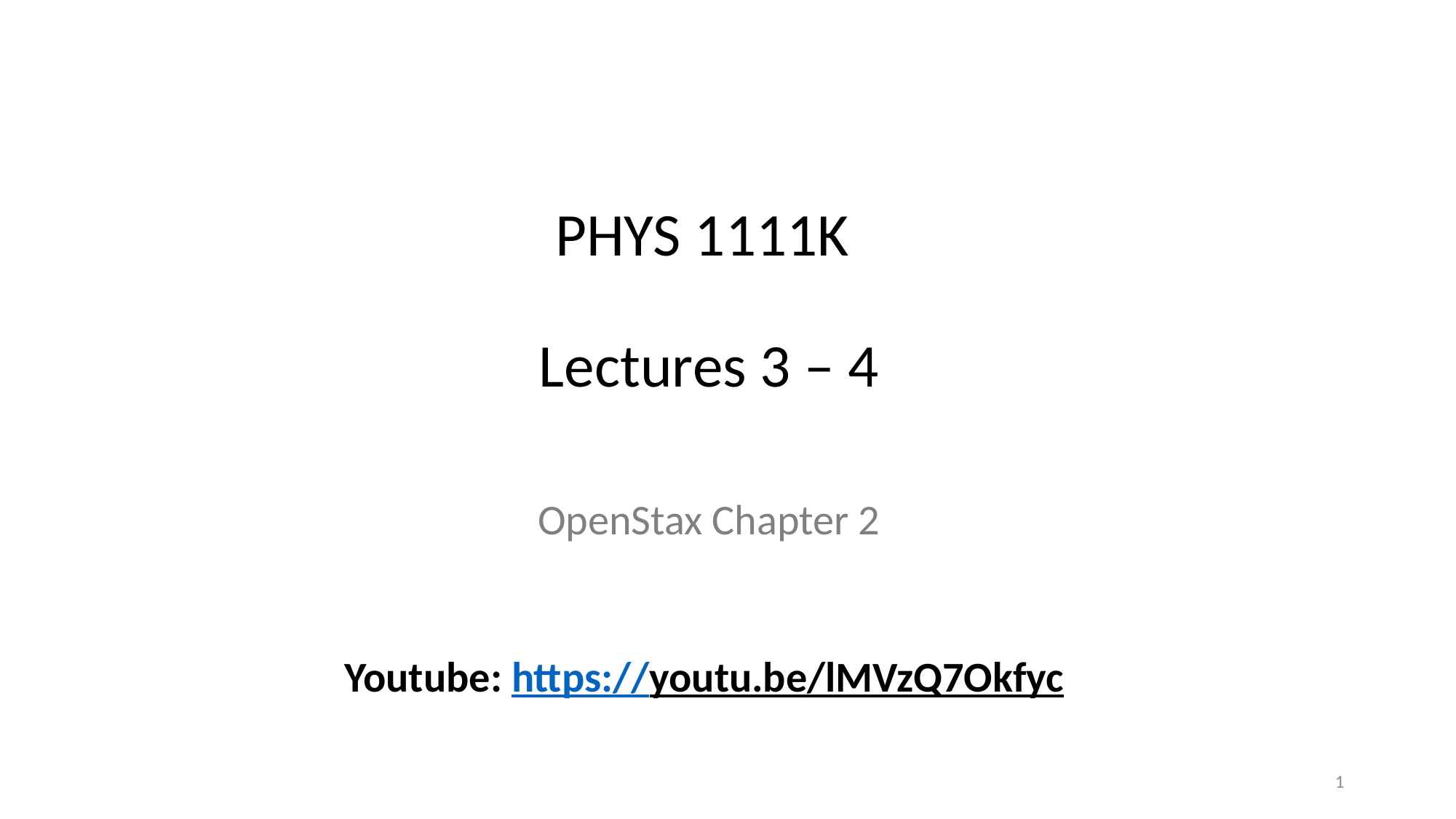

# PHYS 1111K Lectures 3 – 4 OpenStax Chapter 2 Youtube: https://youtu.be/lMVzQ7Okfyc
1